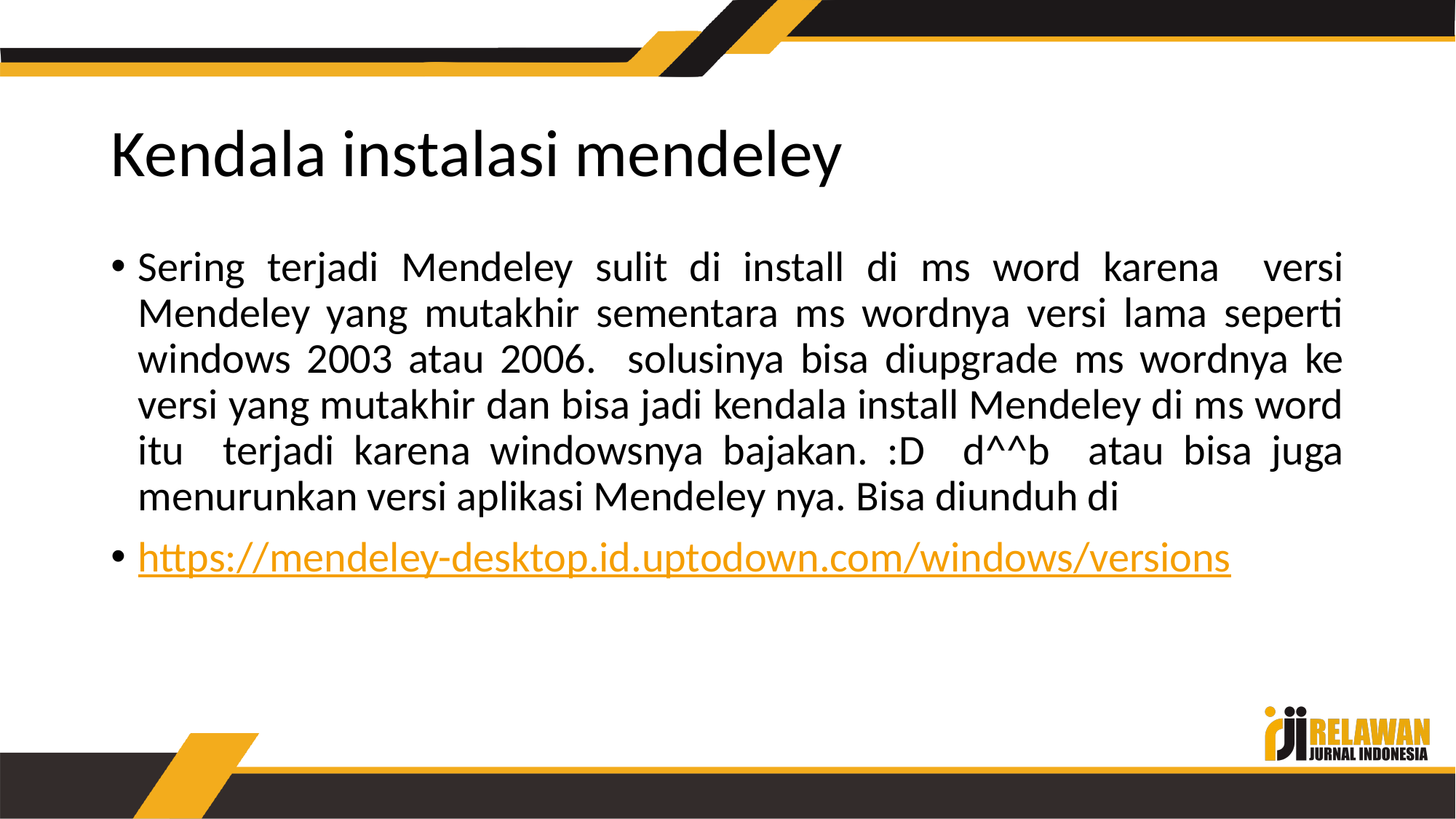

# Kendala instalasi mendeley
Sering terjadi Mendeley sulit di install di ms word karena  versi Mendeley yang mutakhir sementara ms wordnya versi lama seperti windows 2003 atau 2006.  solusinya bisa diupgrade ms wordnya ke versi yang mutakhir dan bisa jadi kendala install Mendeley di ms word itu  terjadi karena windowsnya bajakan. :D  d^^b  atau bisa juga menurunkan versi aplikasi Mendeley nya. Bisa diunduh di
https://mendeley-desktop.id.uptodown.com/windows/versions